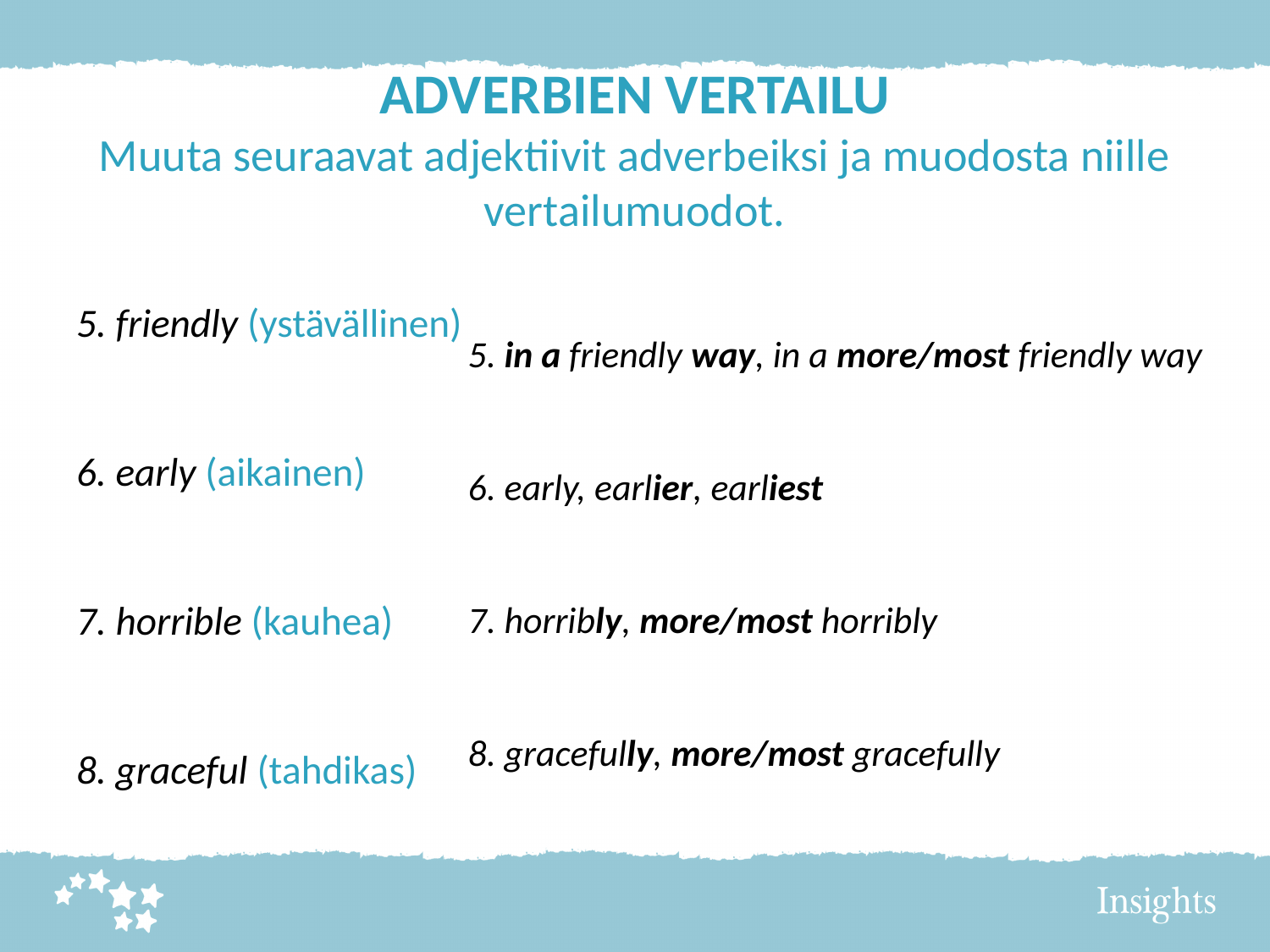

# ADVERBIEN VERTAILU Muuta seuraavat adjektiivit adverbeiksi ja muodosta niille vertailumuodot.
5. in a friendly way, in a more/most friendly way
6. early, earlier, earliest
7. horribly, more/most horribly
8. gracefully, more/most gracefully

5. friendly (ystävällinen)

6. early (aikainen)

7. horrible (kauhea)

8. graceful (tahdikas)